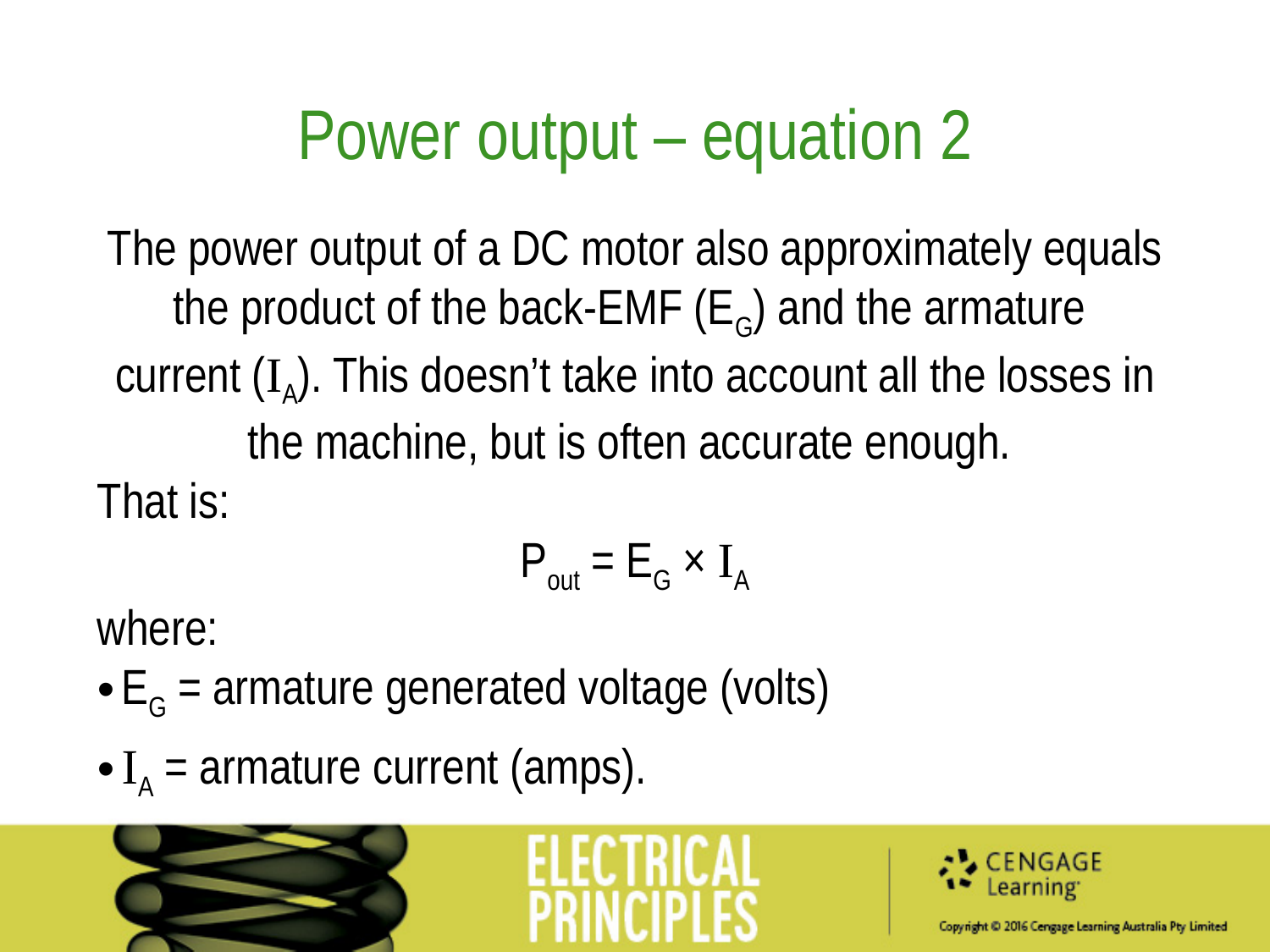

Power output – equation 2
The power output of a DC motor also approximately equals the product of the back-EMF (EG) and the armature
current (IA). This doesn’t take into account all the losses in the machine, but is often accurate enough.
That is:
Pout = EG × IA
where:
EG = armature generated voltage (volts)
IA = armature current (amps).